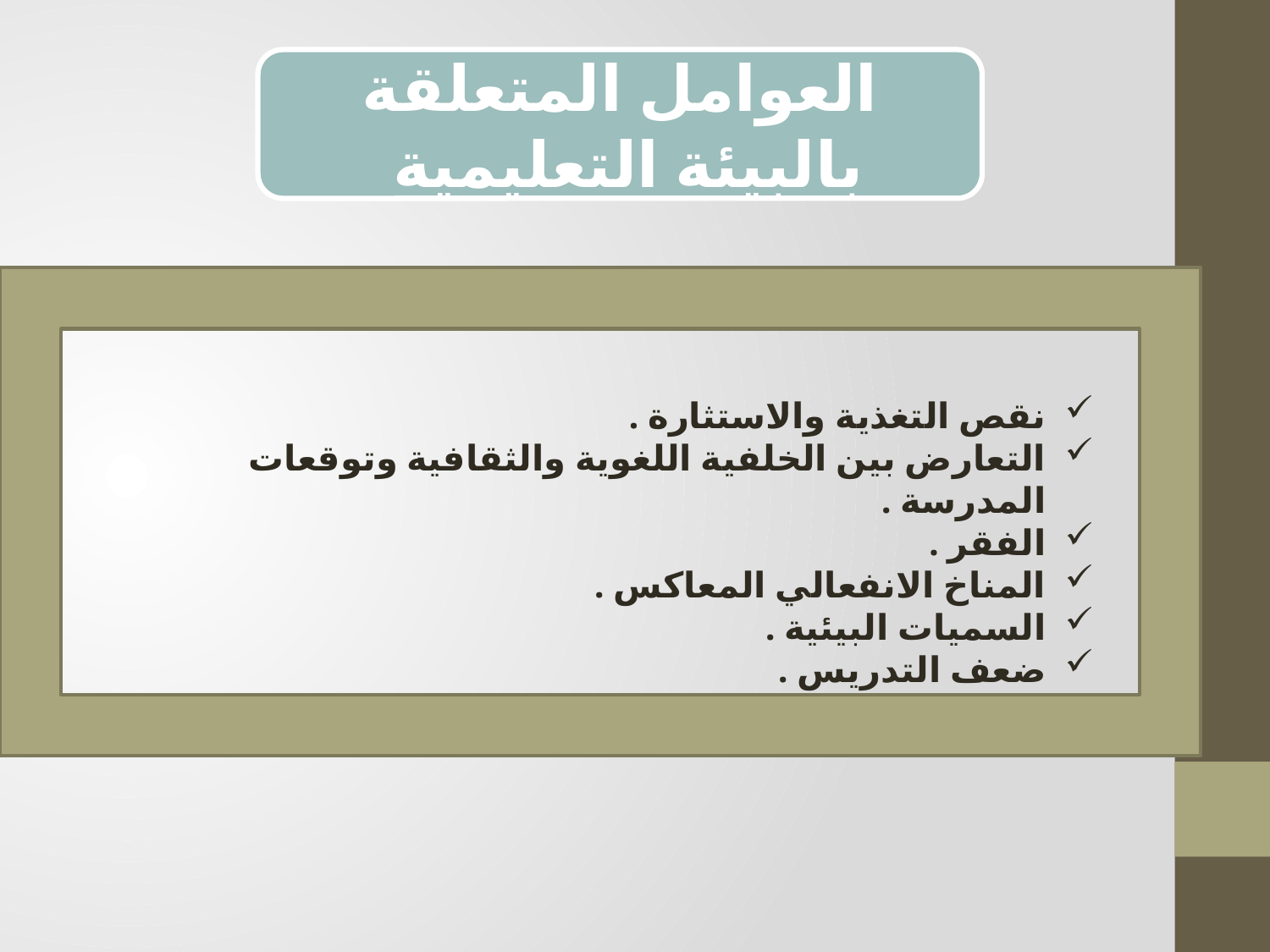

العوامل المتعلقة بالبيئة التعليمية

نقص التغذية والاستثارة .
التعارض بين الخلفية اللغوية والثقافية وتوقعات المدرسة .
الفقر .
المناخ الانفعالي المعاكس .
السميات البيئية .
ضعف التدريس .